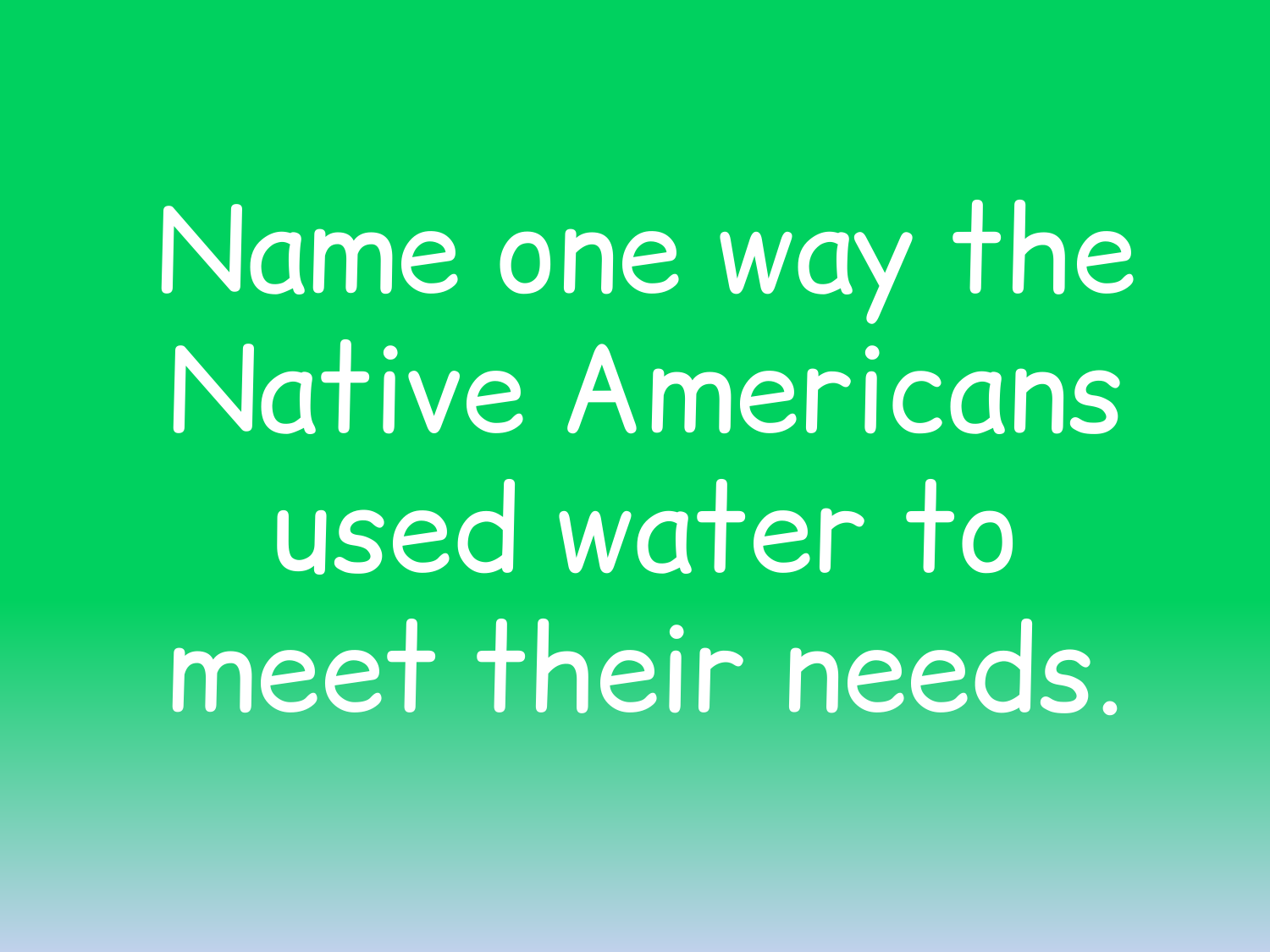

Name one way the Native Americans used water to meet their needs.